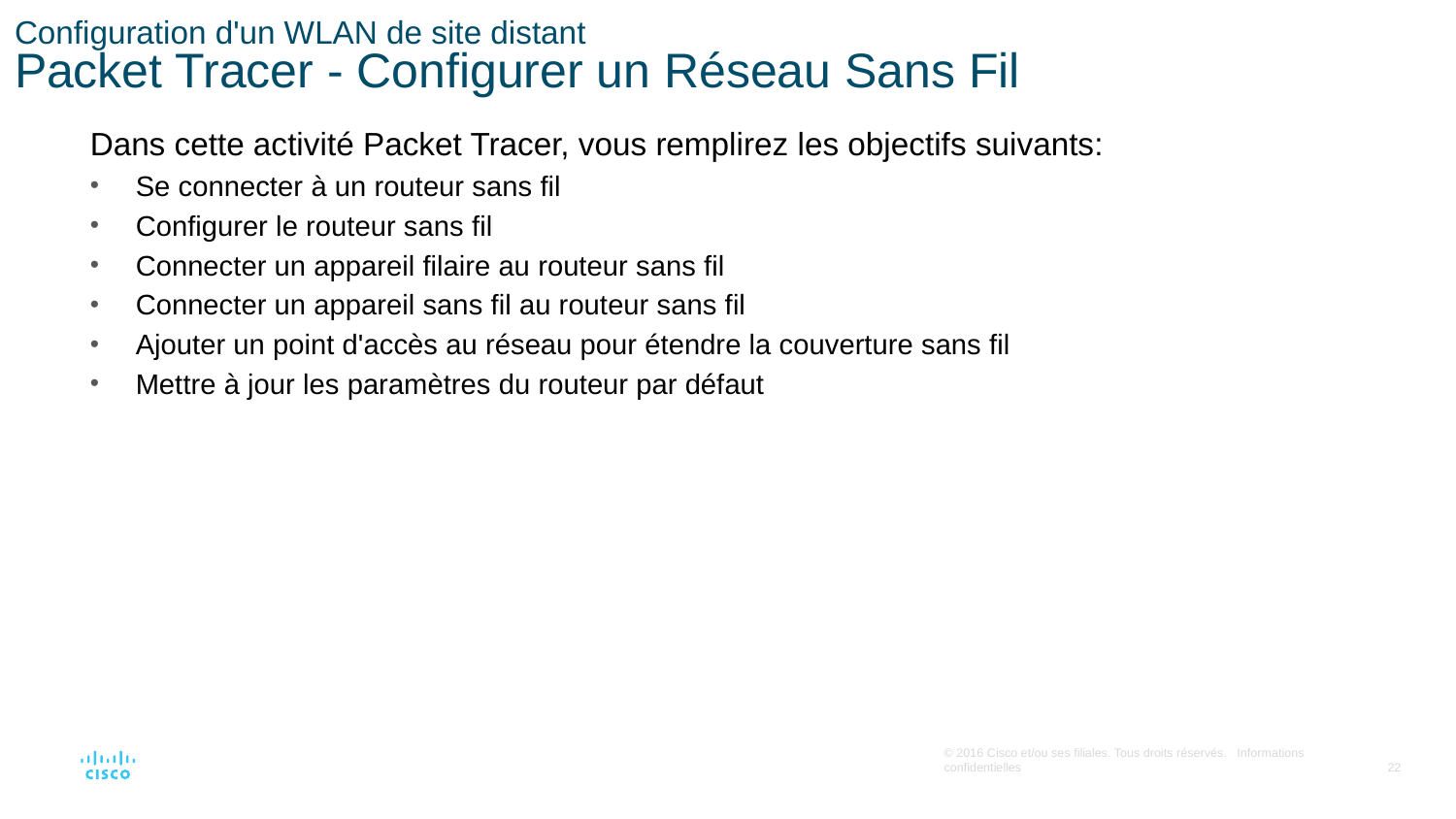

# Configuration d'un WLAN de site distant Packet Tracer - Configurer un Réseau Sans Fil
Dans cette activité Packet Tracer, vous remplirez les objectifs suivants:
Se connecter à un routeur sans fil
Configurer le routeur sans fil
Connecter un appareil filaire au routeur sans fil
Connecter un appareil sans fil au routeur sans fil
Ajouter un point d'accès au réseau pour étendre la couverture sans fil
Mettre à jour les paramètres du routeur par défaut